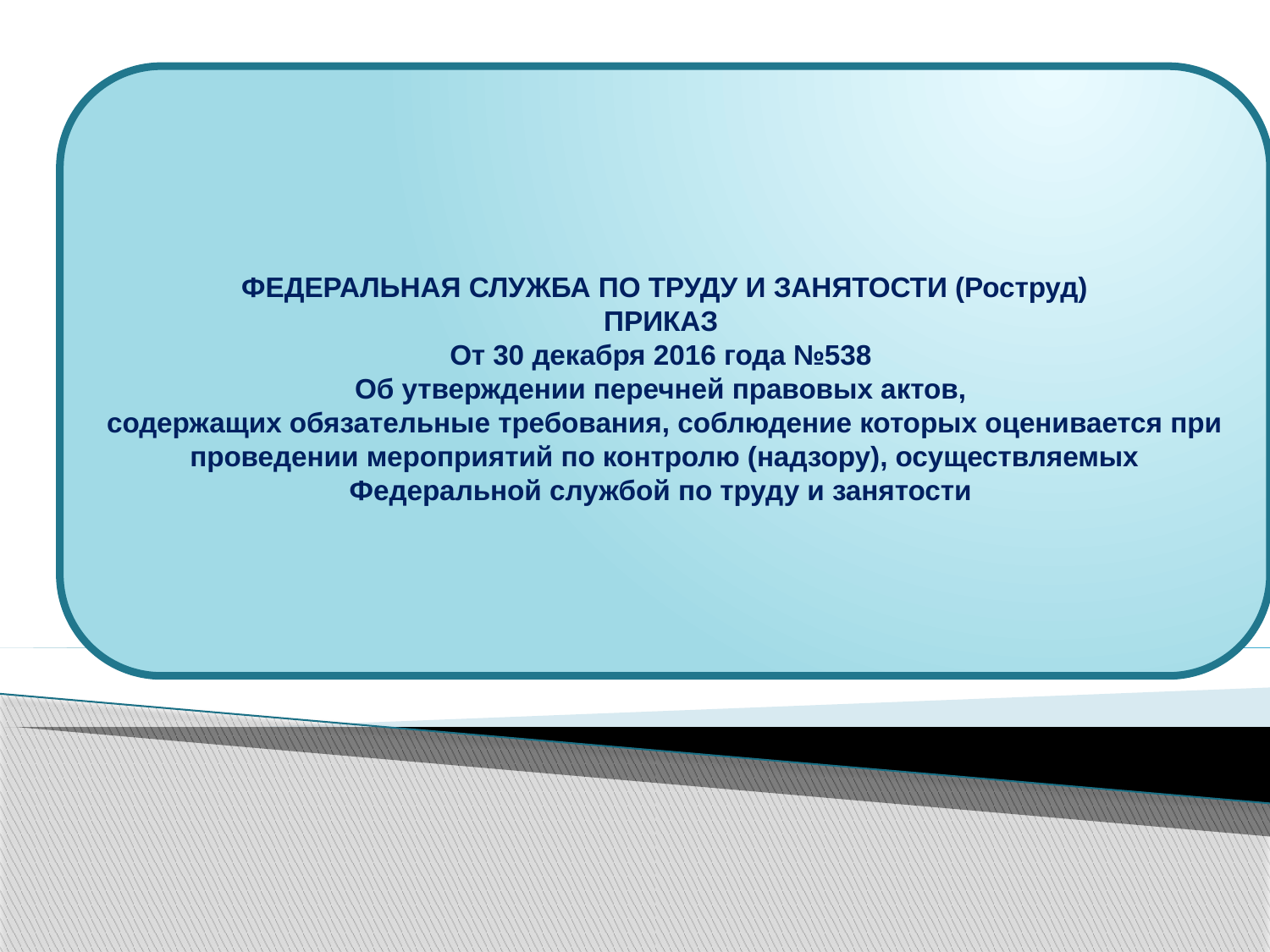

ФЕДЕРАЛЬНАЯ СЛУЖБА ПО ТРУДУ И ЗАНЯТОСТИ (Роструд)
ПРИКАЗ
От 30 декабря 2016 года №538
Об утверждении перечней правовых актов,
содержащих обязательные требования, соблюдение которых оценивается при проведении мероприятий по контролю (надзору), осуществляемых Федеральной службой по труду и занятости